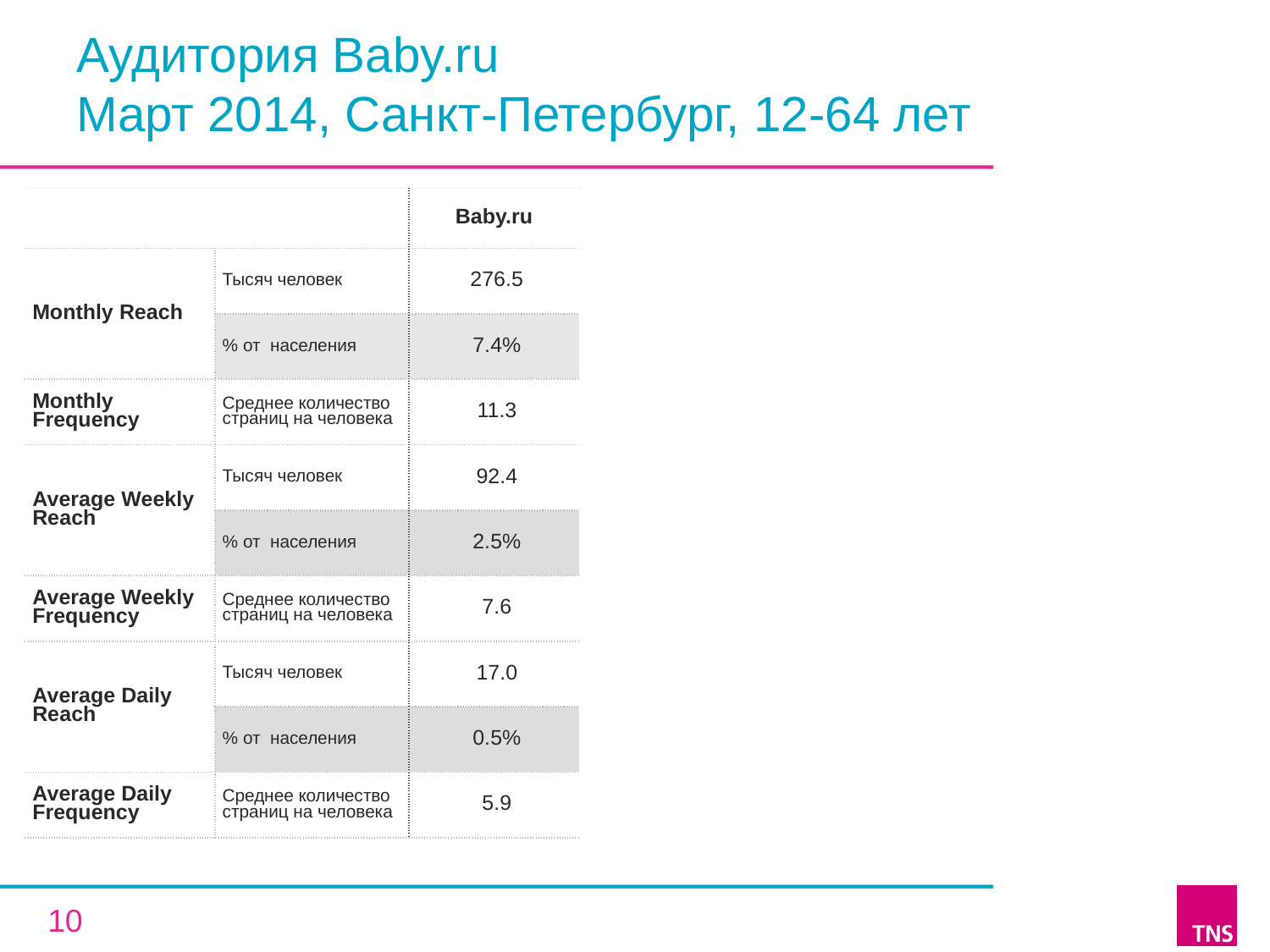

# Аудитория Baby.ru Март 2014, Санкт-Петербург, 12-64 лет
|  |  | Baby.ru |
| --- | --- | --- |
| Monthly Reach | Тысяч человек | 276.5 |
|  | % от населения | 7.4% |
| Monthly Frequency | Среднее количество страниц на человека | 11.3 |
| Average Weekly Reach | Тысяч человек | 92.4 |
|  | % от населения | 2.5% |
| Average Weekly Frequency | Среднее количество страниц на человека | 7.6 |
| Average Daily Reach | Тысяч человек | 17.0 |
|  | % от населения | 0.5% |
| Average Daily Frequency | Среднее количество страниц на человека | 5.9 |

10